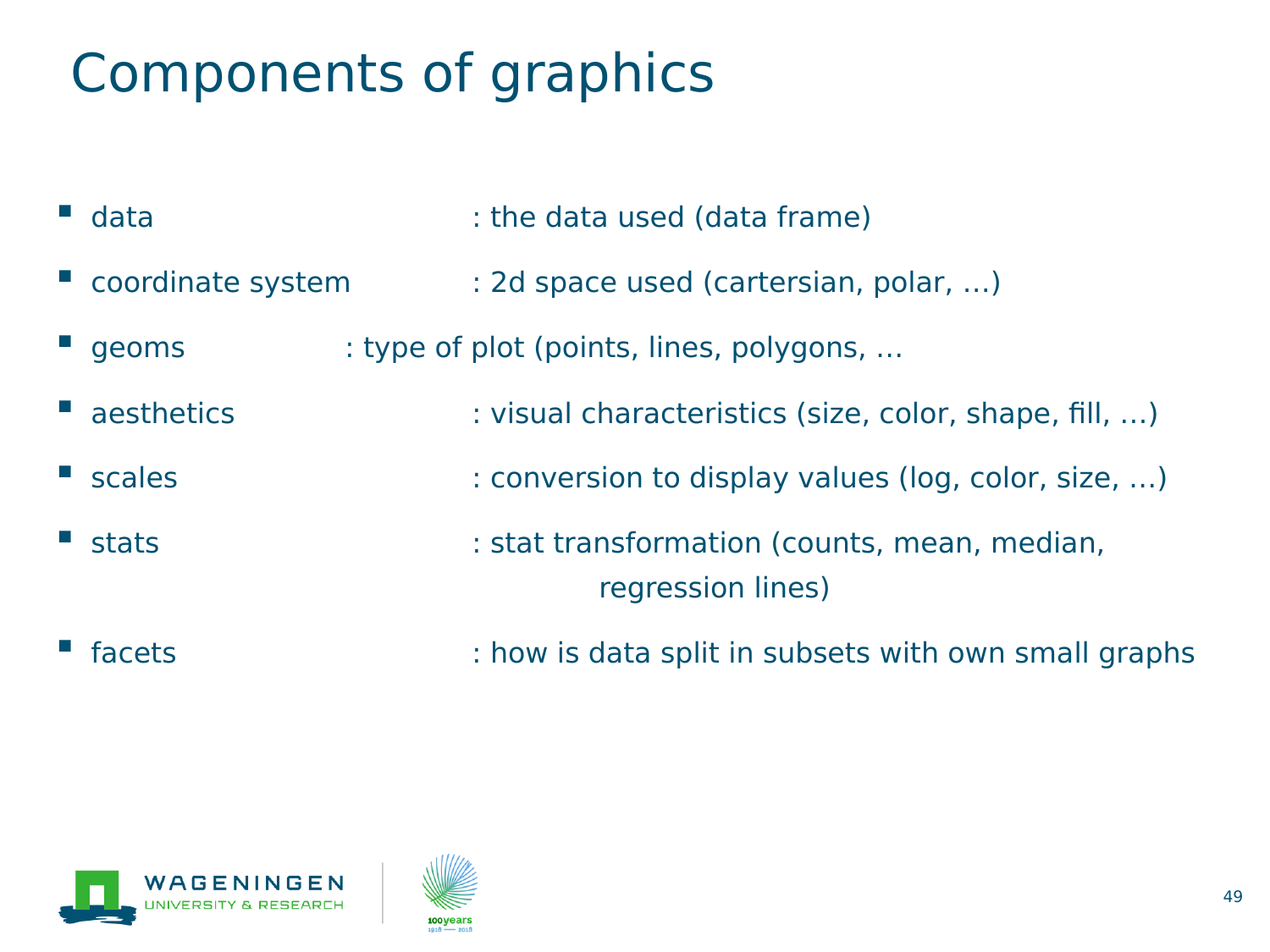

# Components of graphics
data			: the data used (data frame)
coordinate system	: 2d space used (cartersian, polar, …)
geoms		: type of plot (points, lines, polygons, …
aesthetics		: visual characteristics (size, color, shape, fill, …)
scales			: conversion to display values (log, color, size, …)
stats			: stat transformation (counts, mean, median, 					regression lines)
facets			: how is data split in subsets with own small graphs

49